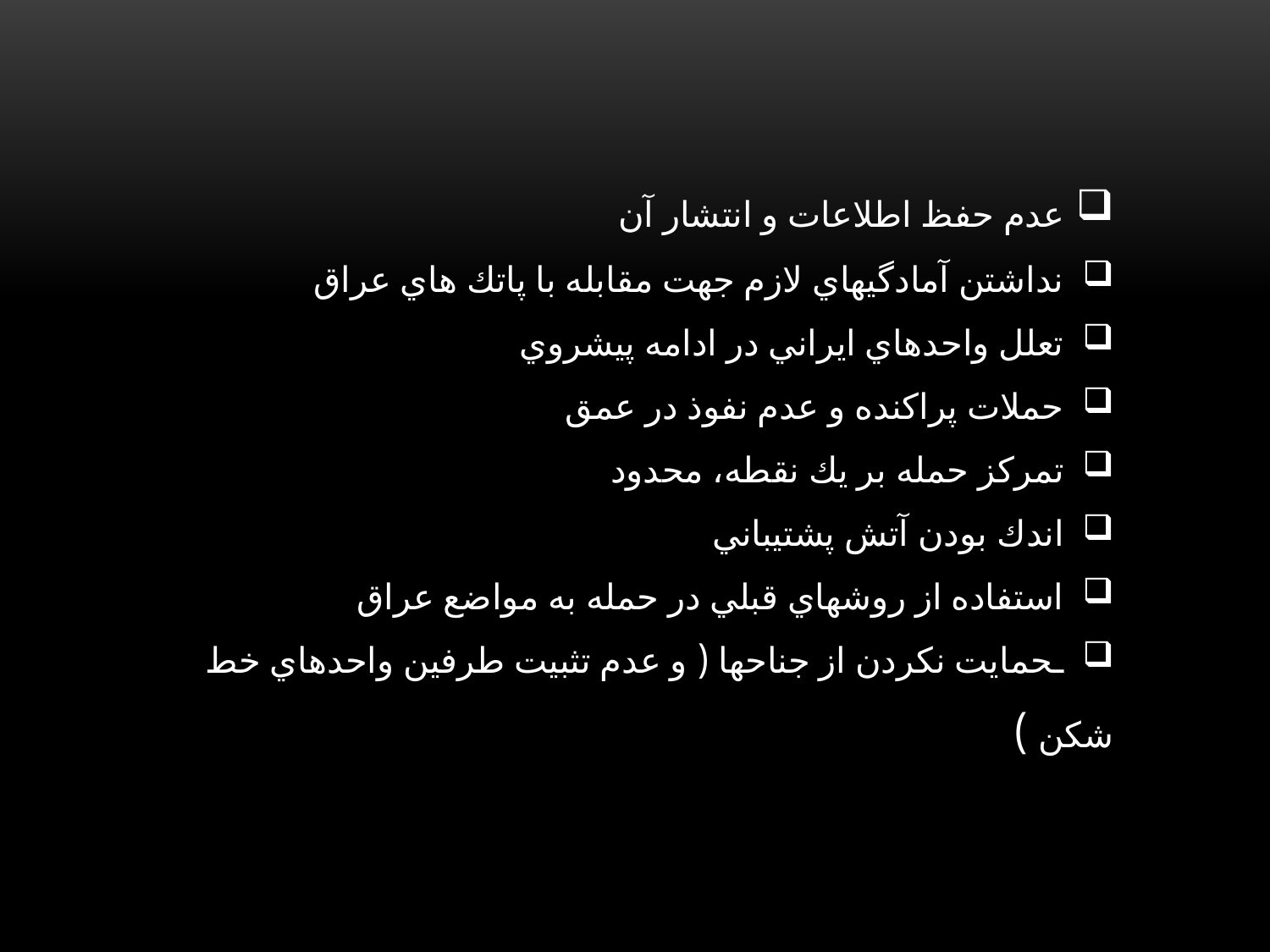

عدم حفظ اطلاعات و انتشار آن
  نداشتن آمادگيهاي لازم جهت مقابله با پاتك هاي عراق
  تعلل واحدهاي ايراني در ادامه پيشروي
  حملات پراكنده و عدم نفوذ در عمق
  تمركز حمله بر يك نقطه، محدود
  اندك بودن آتش پشتيباني
  استفاده از روشهاي قبلي در حمله به مواضع عراق
  ـحمايت نكردن از جناحها ( و عدم تثبيت طرفين واحدهاي خط شكن )